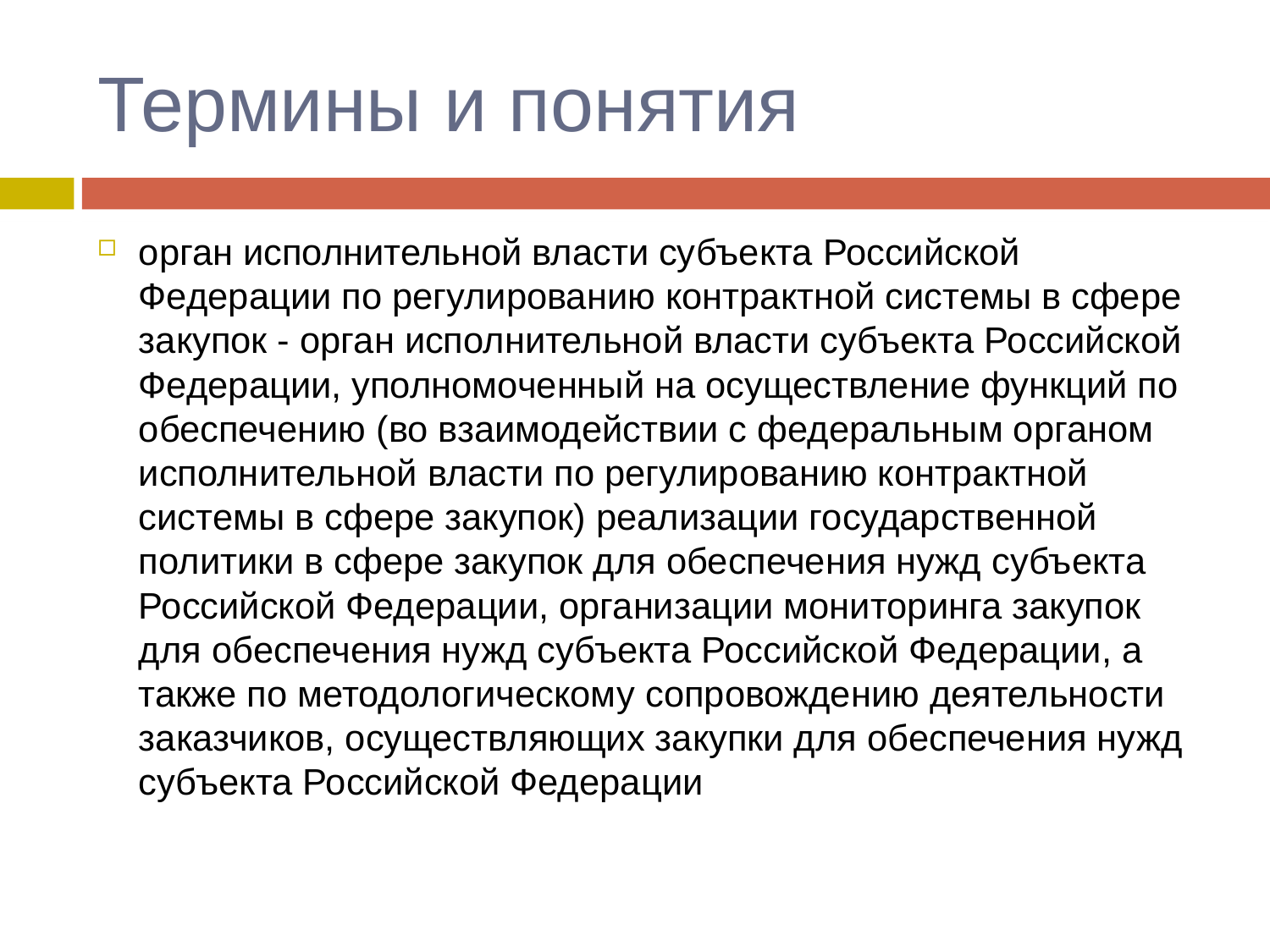

# Термины и понятия
орган исполнительной власти субъекта Российской Федерации по регулированию контрактной системы в сфере закупок - орган исполнительной власти субъекта Российской Федерации, уполномоченный на осуществление функций по обеспечению (во взаимодействии с федеральным органом исполнительной власти по регулированию контрактной системы в сфере закупок) реализации государственной политики в сфере закупок для обеспечения нужд субъекта Российской Федерации, организации мониторинга закупок для обеспечения нужд субъекта Российской Федерации, а также по методологическому сопровождению деятельности заказчиков, осуществляющих закупки для обеспечения нужд субъекта Российской Федерации